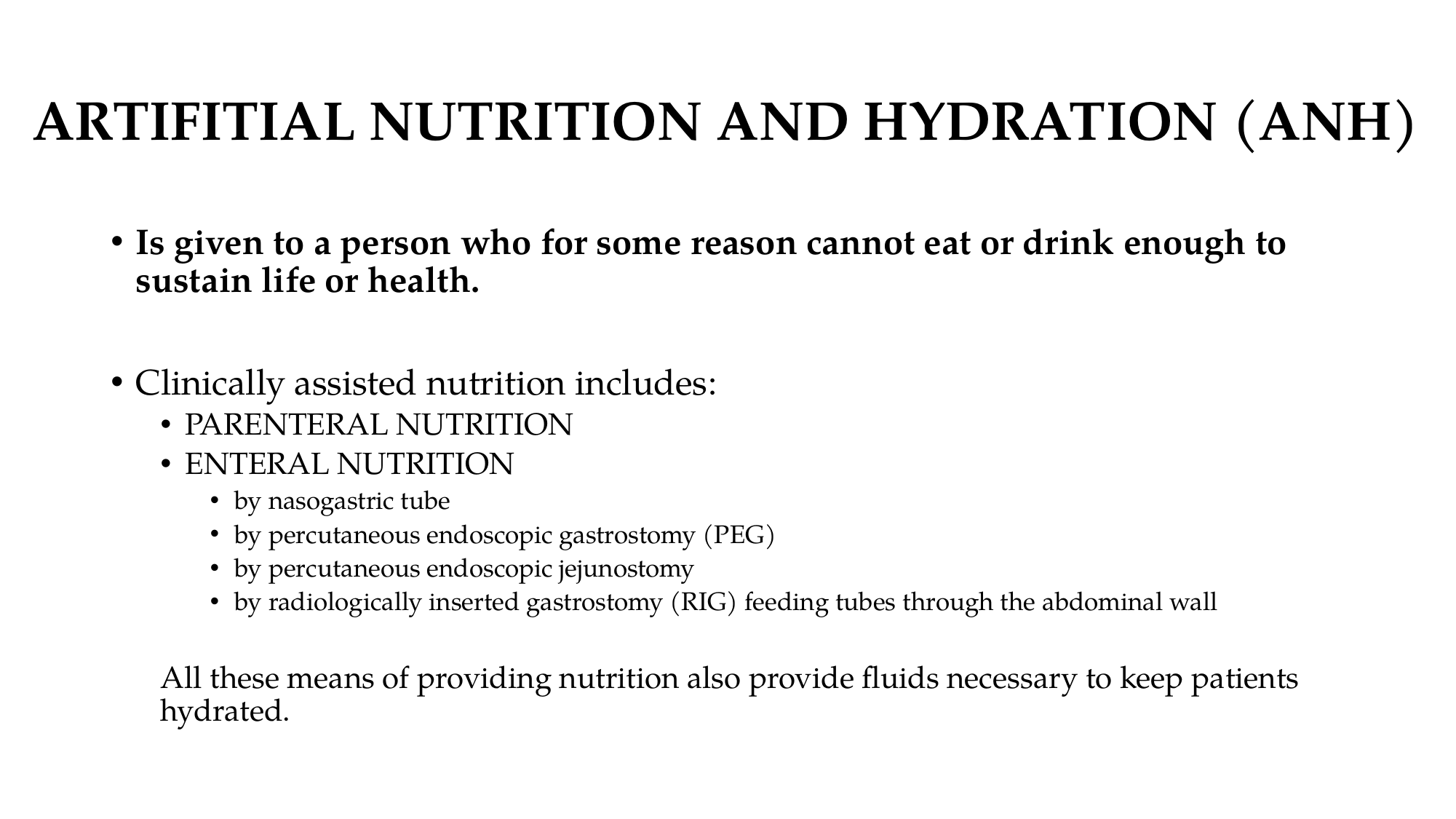

# ARTIFITIAL NUTRITION AND HYDRATION (ANH)
Is given to a person who for some reason cannot eat or drink enough to sustain life or health.

Clinically assisted nutrition includes:
PARENTERAL NUTRITION
ENTERAL NUTRITION
by nasogastric tube
by percutaneous endoscopic gastrostomy (PEG)
by percutaneous endoscopic jejunostomy
by radiologically inserted gastrostomy (RIG) feeding tubes through the abdominal wall

All these means of providing nutrition also provide fluids necessary to keep patients hydrated.